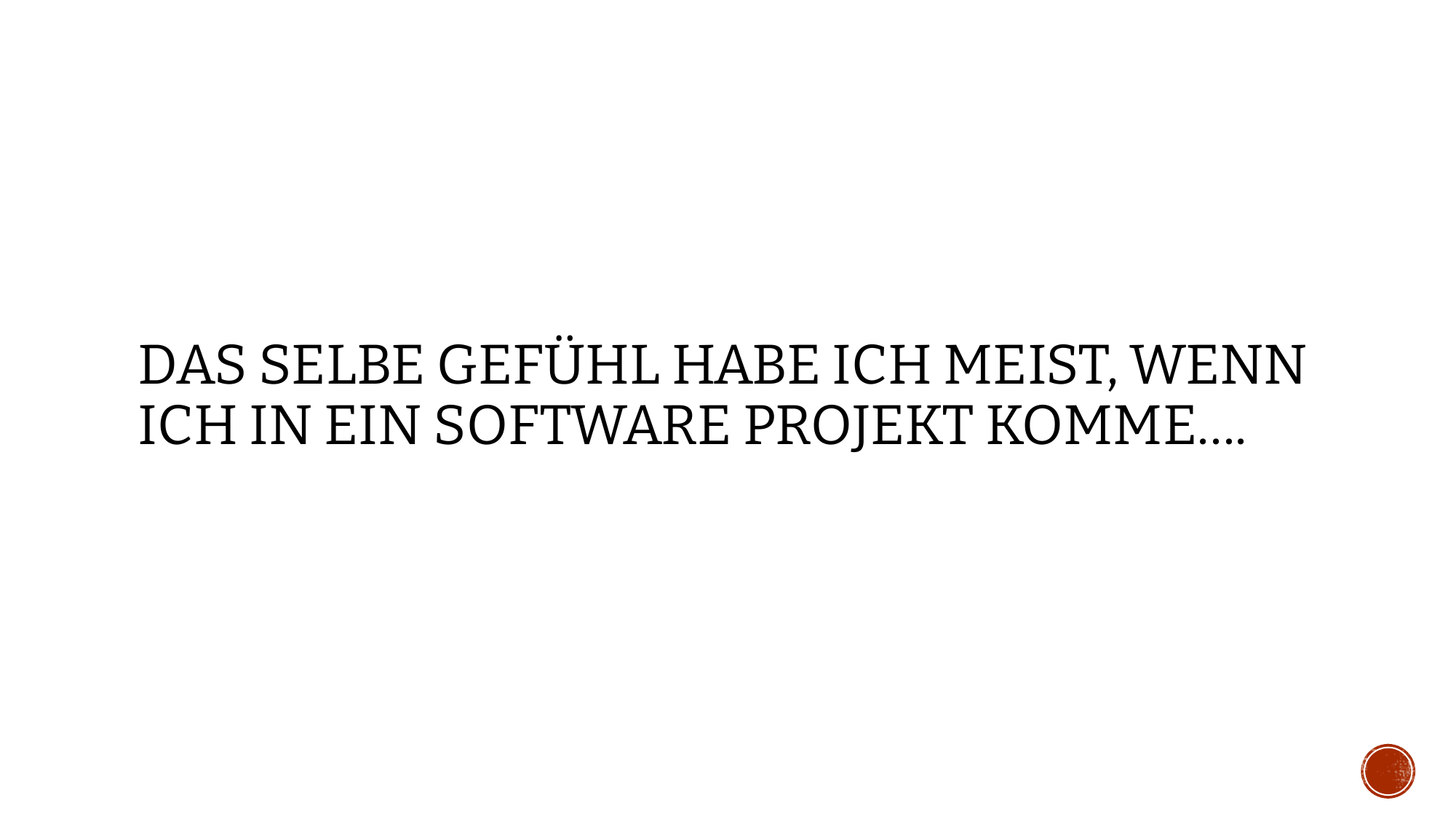

# Das selbe Gefühl habe ich meist, wenn ich in ein Software Projekt komme….